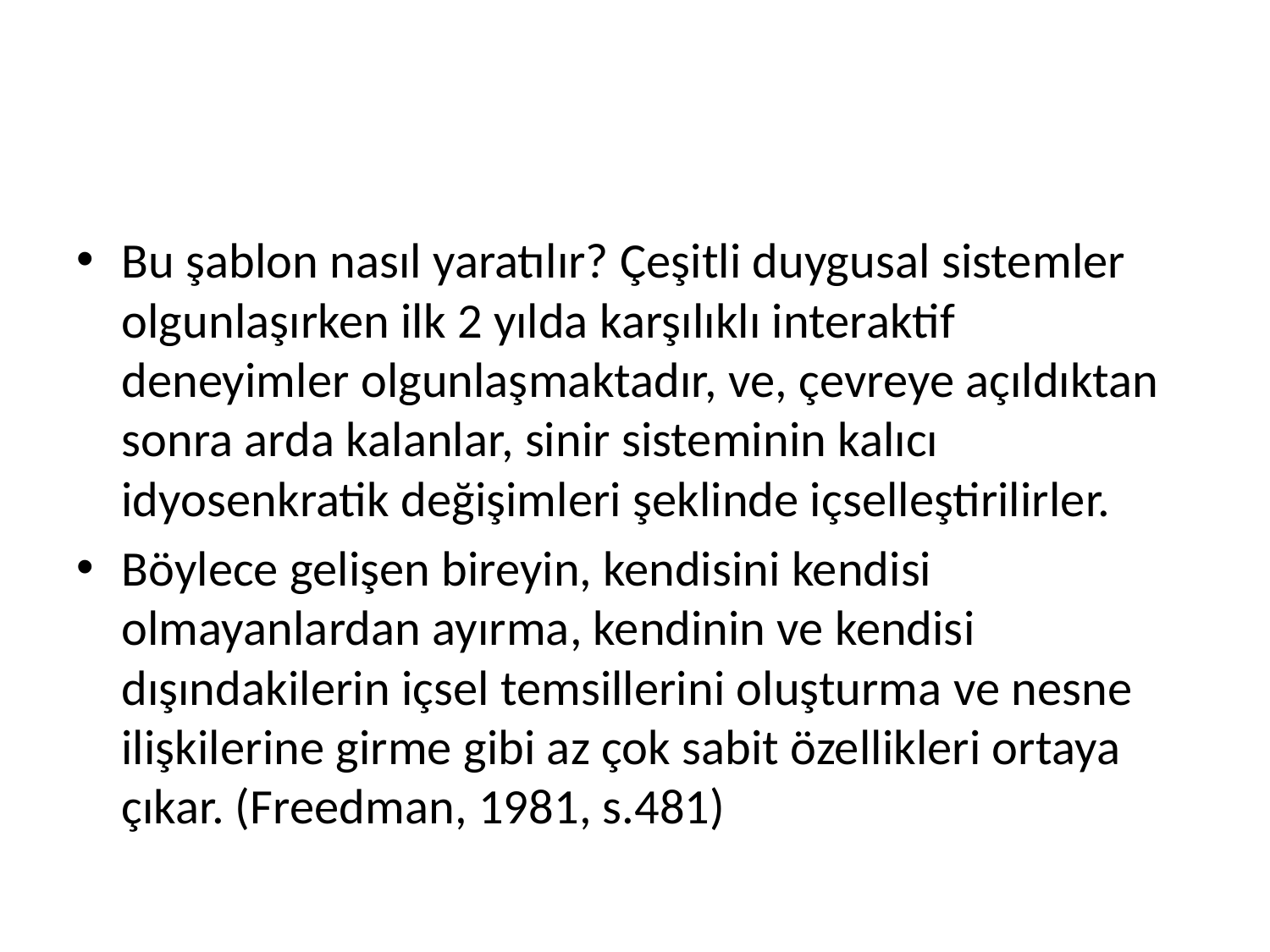

#
Bu şablon nasıl yaratılır? Çeşitli duygusal sistemler olgunlaşırken ilk 2 yılda karşılıklı interaktif deneyimler olgunlaşmaktadır, ve, çevreye açıldıktan sonra arda kalanlar, sinir sisteminin kalıcı idyosenkratik değişimleri şeklinde içselleştirilirler.
Böylece gelişen bireyin, kendisini kendisi olmayanlardan ayırma, kendinin ve kendisi dışındakilerin içsel temsillerini oluşturma ve nesne ilişkilerine girme gibi az çok sabit özellikleri ortaya çıkar. (Freedman, 1981, s.481)